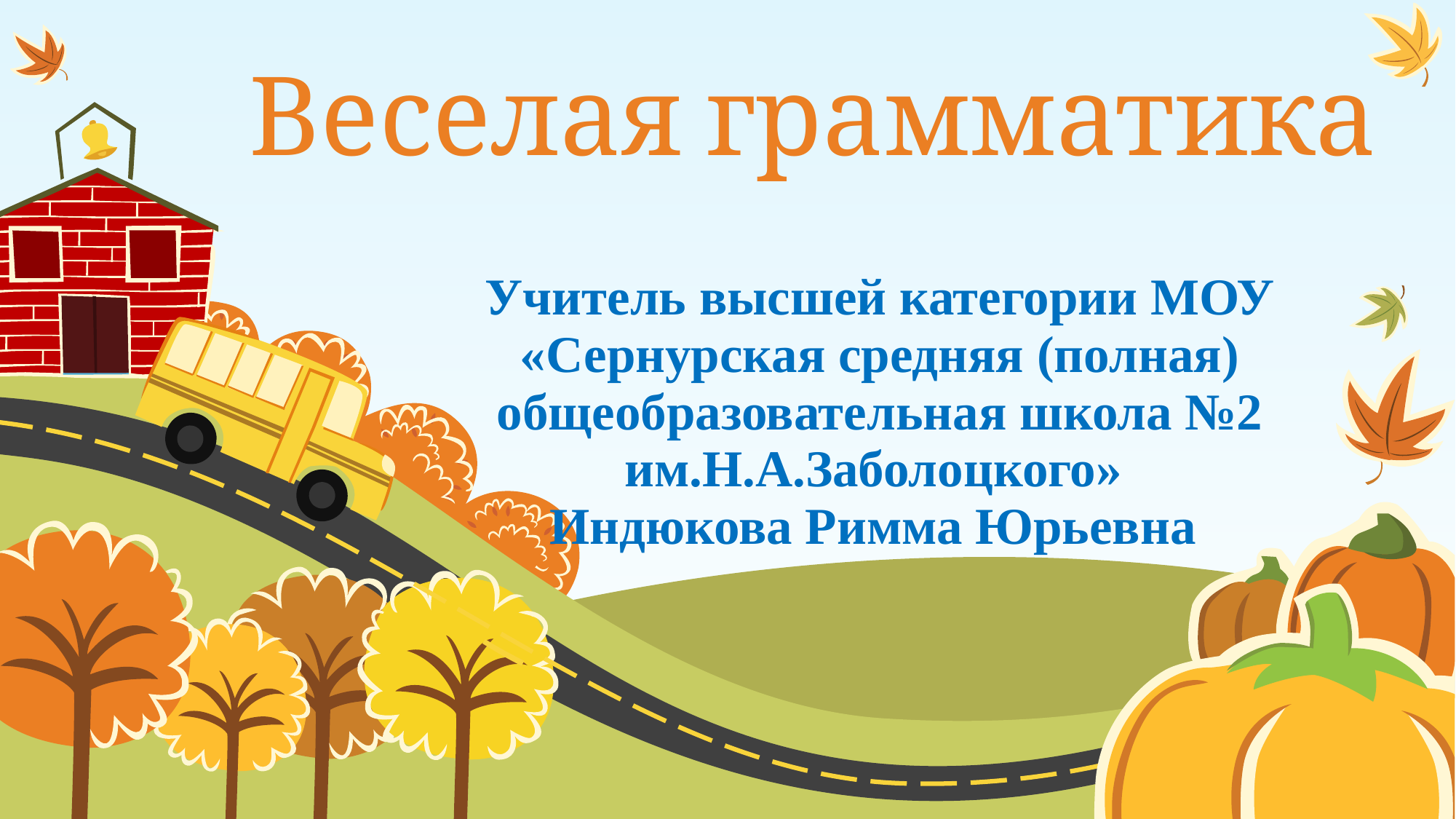

# Веселая грамматика
Учитель высшей категории МОУ «Сернурская средняя (полная) общеобразовательная школа №2 им.Н.А.Заболоцкого»
Индюкова Римма Юрьевна